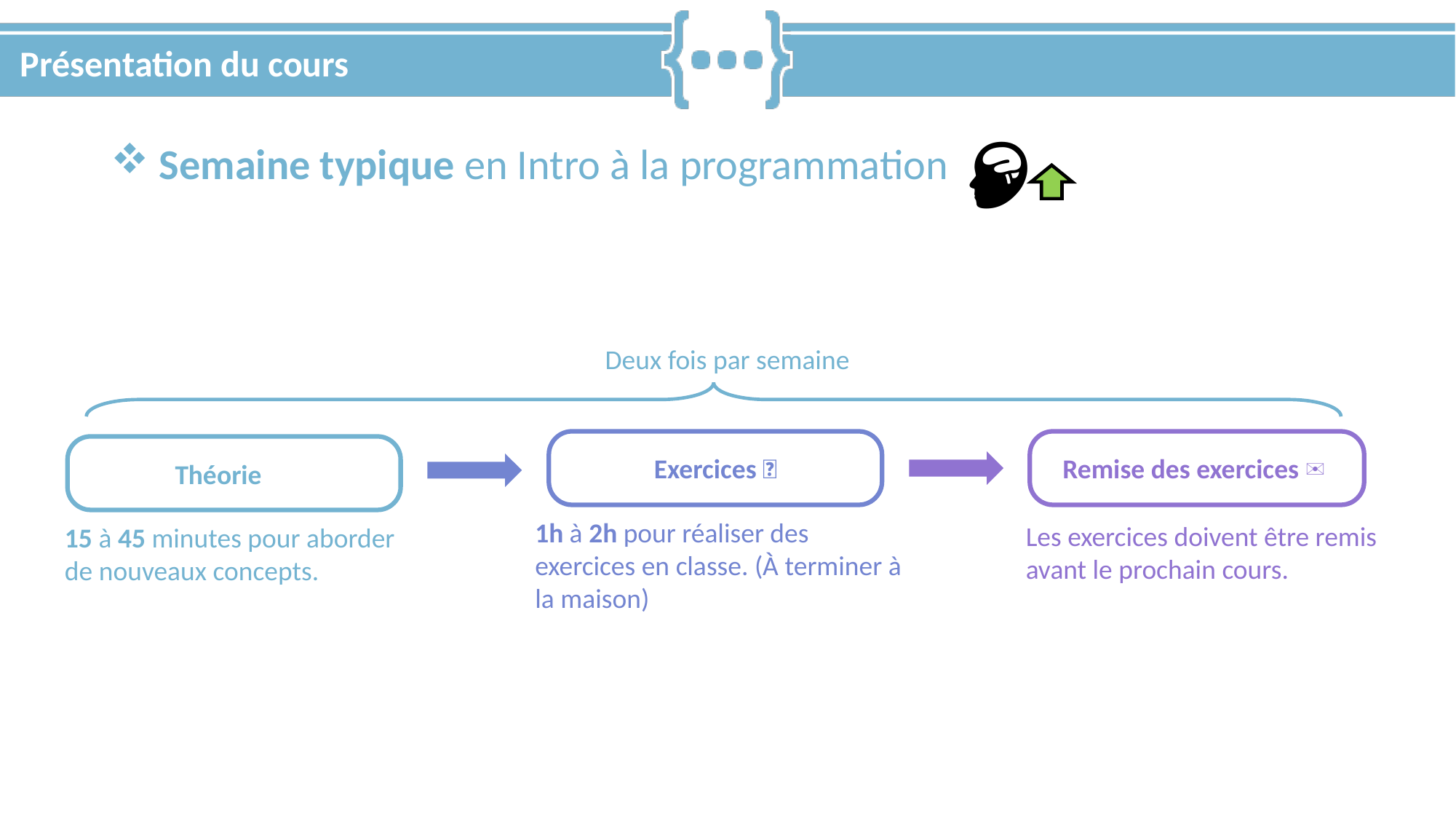

# Présentation du cours
🧠
 Semaine typique en Intro à la programmation

Deux fois par semaine
Exercices 🧪
Remise des exercices ✉️
Théorie 😴

1h à 2h pour réaliser des exercices en classe. (À terminer à la maison)
Les exercices doivent être remis avant le prochain cours.
15 à 45 minutes pour aborder de nouveaux concepts.